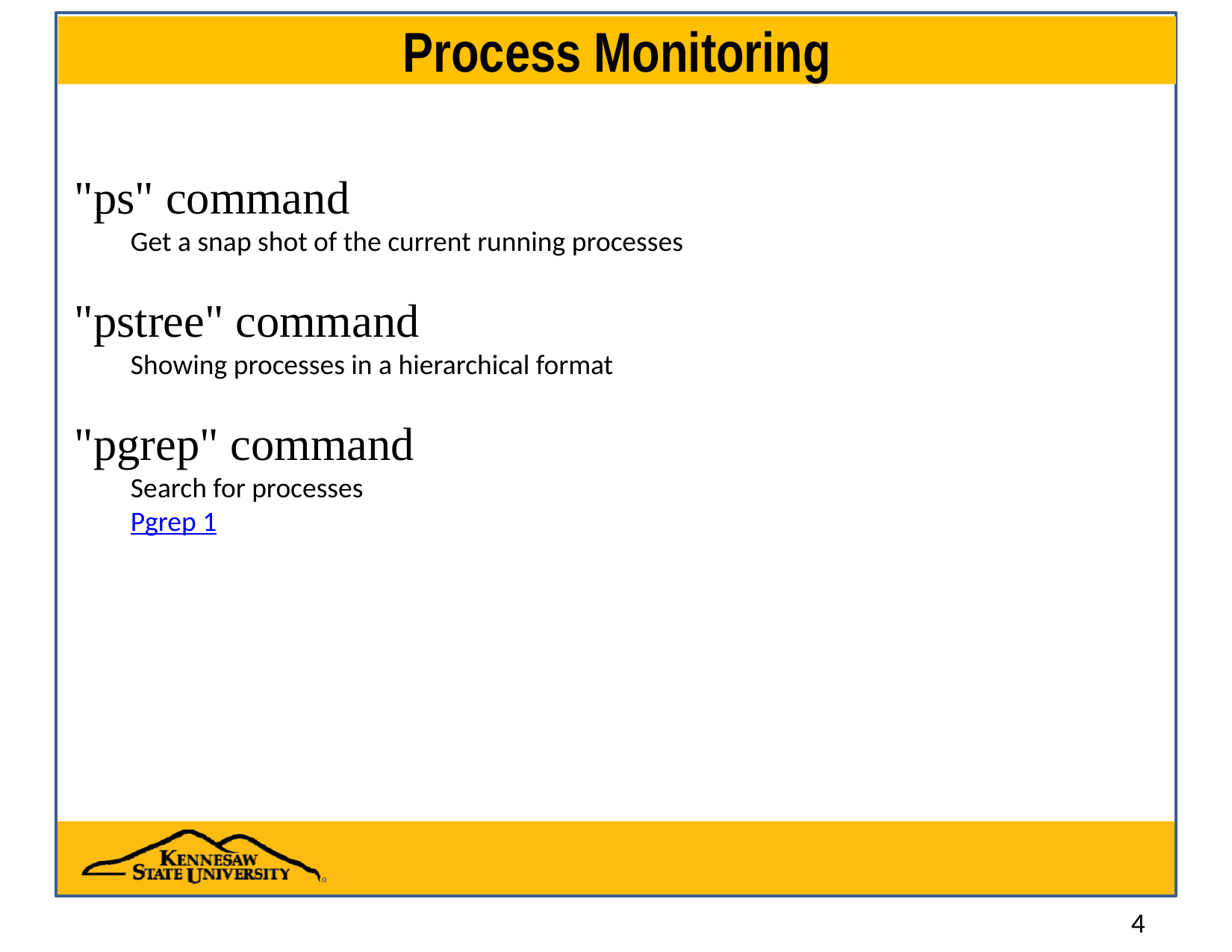

# Process Monitoring
"ps" command
Get a snap shot of the current running processes

"pstree" command
Showing processes in a hierarchical format

"pgrep" command
Search for processes
Pgrep 1